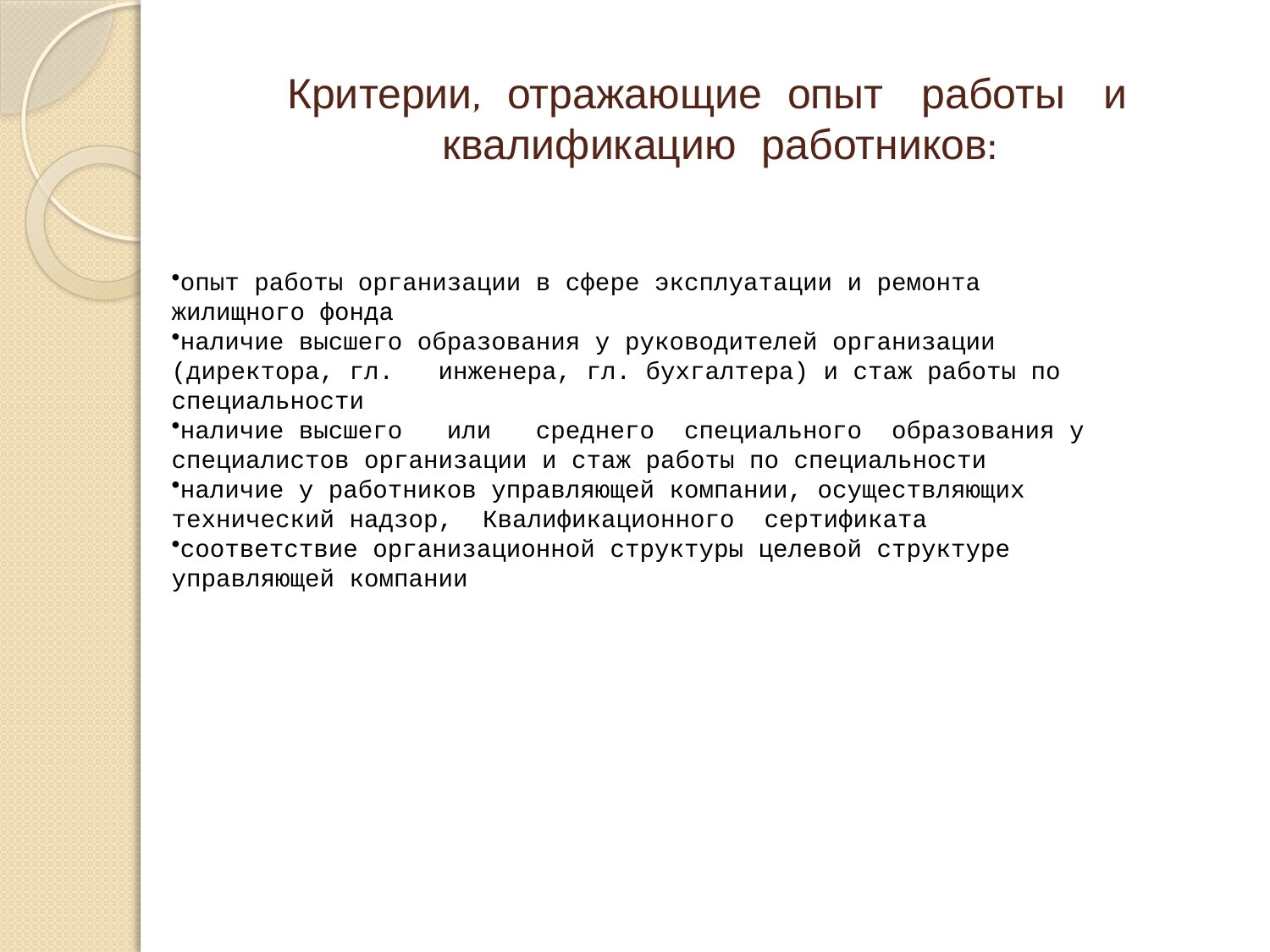

# Критерии,  отражающие  опыт   работы   и   квалификацию  работников:
опыт работы организации в сфере эксплуатации и ремонта жилищного фонда
наличие высшего образования у руководителей организации (директора, гл.   инженера, гл. бухгалтера) и стаж работы по специальности
наличие высшего   или   среднего  специального  образования у специалистов организации и стаж работы по специальности
наличие у работников управляющей компании, осуществляющих технический надзор,  Квалификационного  сертификата
соответствие организационной структуры целевой структуре управляющей компании